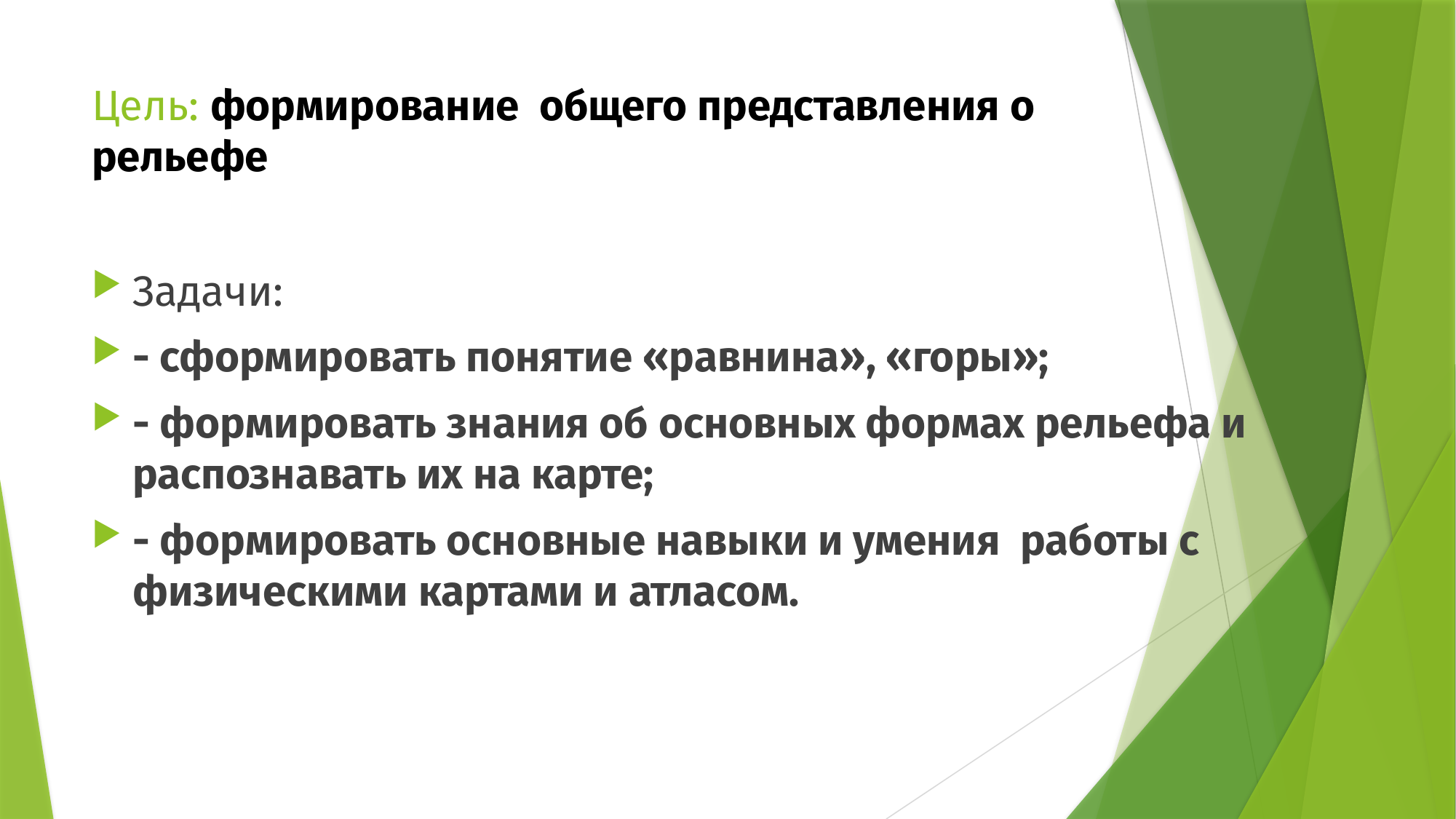

# Цель: формирование  общего представления о рельефе
Задачи:
- сформировать понятие «равнина», «горы»;
- формировать знания об основных формах рельефа и распознавать их на карте;
- формировать основные навыки и умения  работы с физическими картами и атласом.